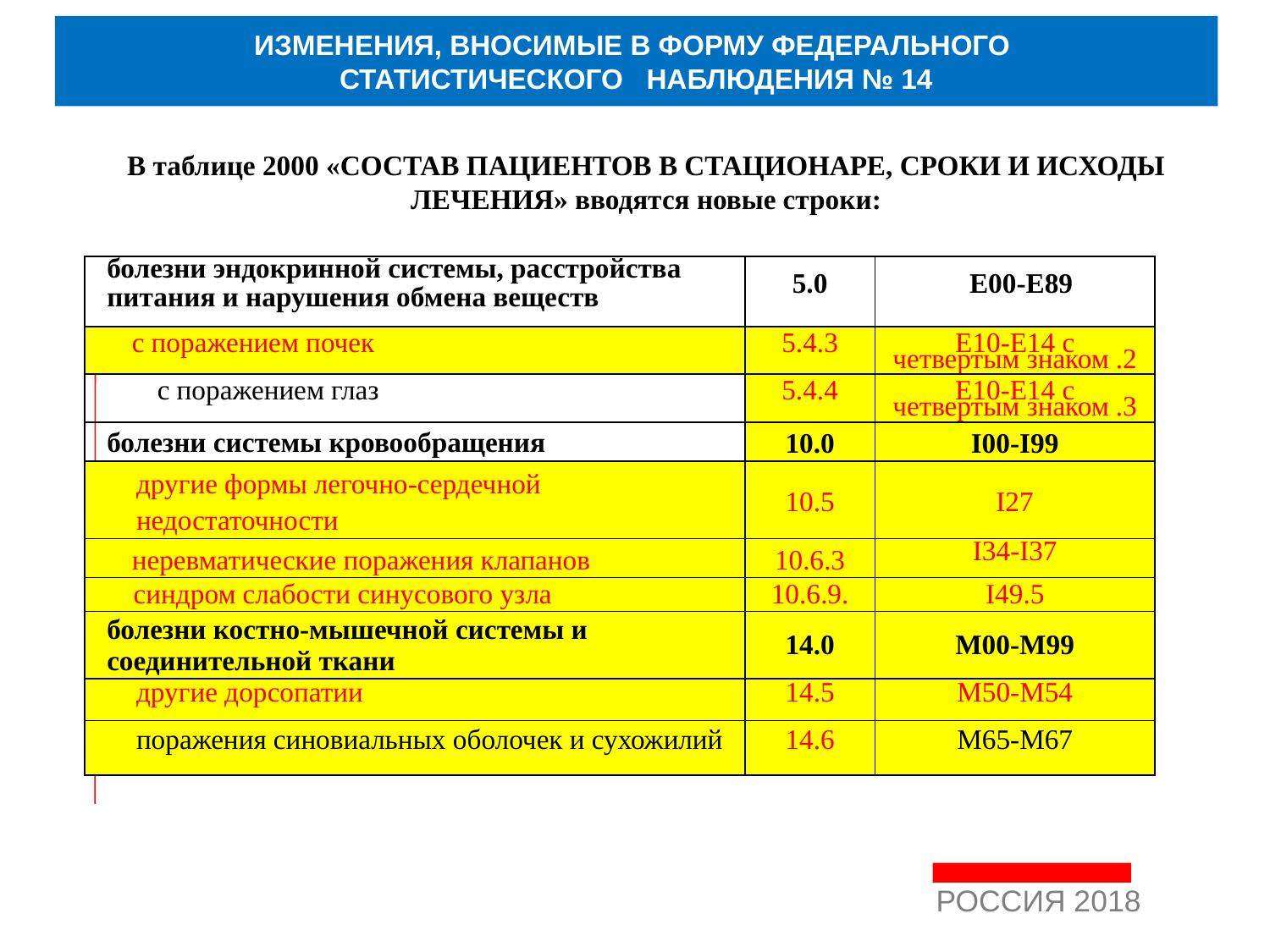

ИЗМЕНЕНИЯ, ВНОСИМЫЕ В ФОРМУ ФЕДЕРАЛЬНОГО
СТАТИСТИЧЕСКОГО   НАБЛЮДЕНИЯ № 14

В таблице 2000 «СОСТАВ ПАЦИЕНТОВ В СТАЦИОНАРЕ, СРОКИ И ИСХОДЫ
ЛЕЧЕНИЯ» вводятся новые строки:
| болезни эндокринной системы, расстройства питания и нарушения обмена веществ | 5.0 | Е00-Е89 |
| --- | --- | --- |
| с поражением почек | 5.4.3 | Е10-Е14 с четвертым знаком .2 |
| с поражением глаз | 5.4.4 | Е10-Е14 с четвертым знаком .3 |
| болезни системы кровообращения | 10.0 | I00-I99 |
| другие формы легочно-сердечной недостаточности | 10.5 | I27 |
| неревматические поражения клапанов | 10.6.3 | I34-I37 |
| синдром слабости синусового узла | 10.6.9. | I49.5 |
| болезни костно-мышечной системы и соединительной ткани | 14.0 | M00-M99 |
| другие дорсопатии | 14.5 | М50-М54 |
| поражения синовиальных оболочек и сухожилий | 14.6 | М65-М67 |

РОССИЯ 2018